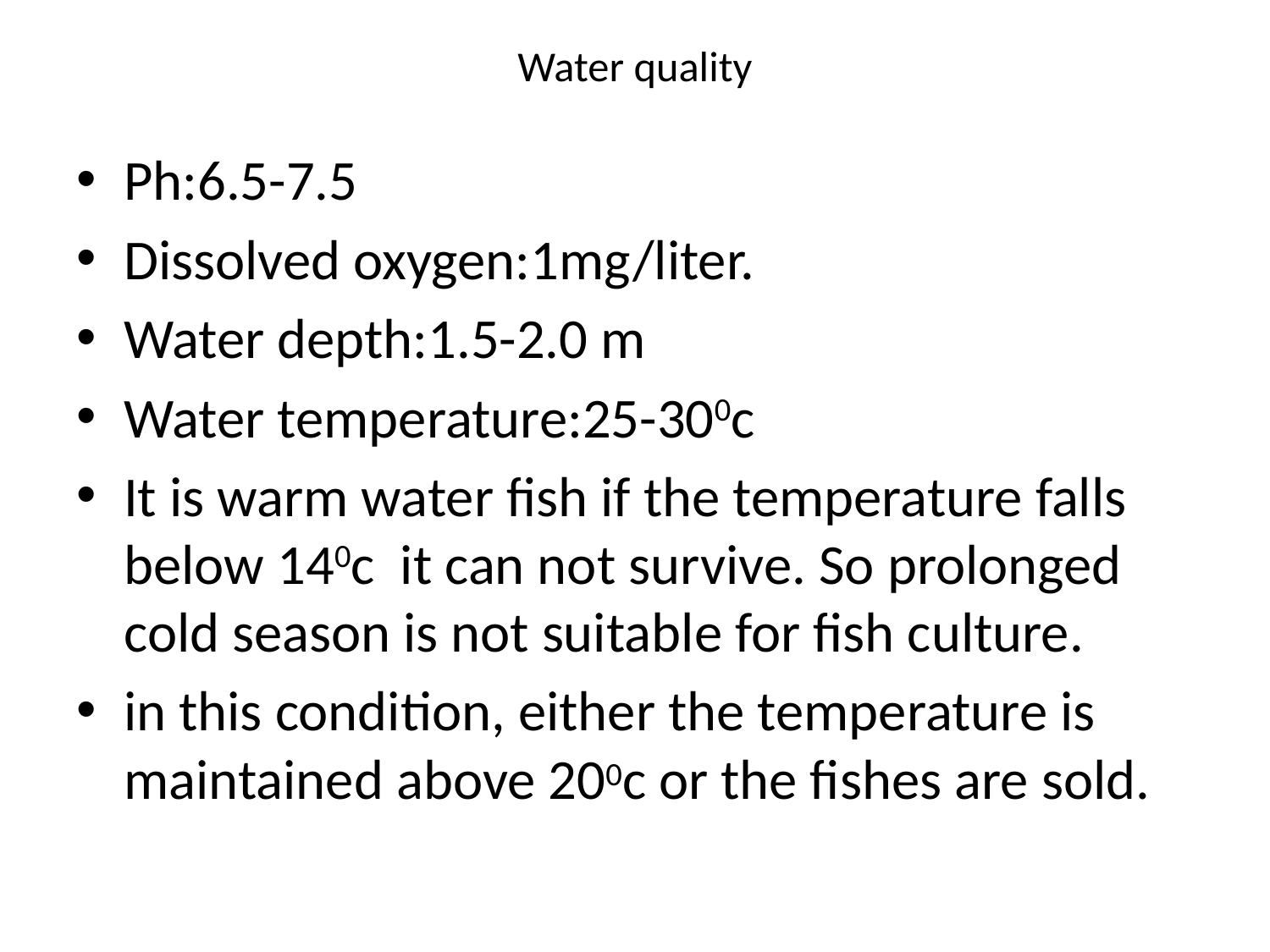

# Water quality
Ph:6.5-7.5
Dissolved oxygen:1mg/liter.
Water depth:1.5-2.0 m
Water temperature:25-300c
It is warm water fish if the temperature falls below 140c  it can not survive. So prolonged cold season is not suitable for fish culture.
in this condition, either the temperature is maintained above 200c or the fishes are sold.